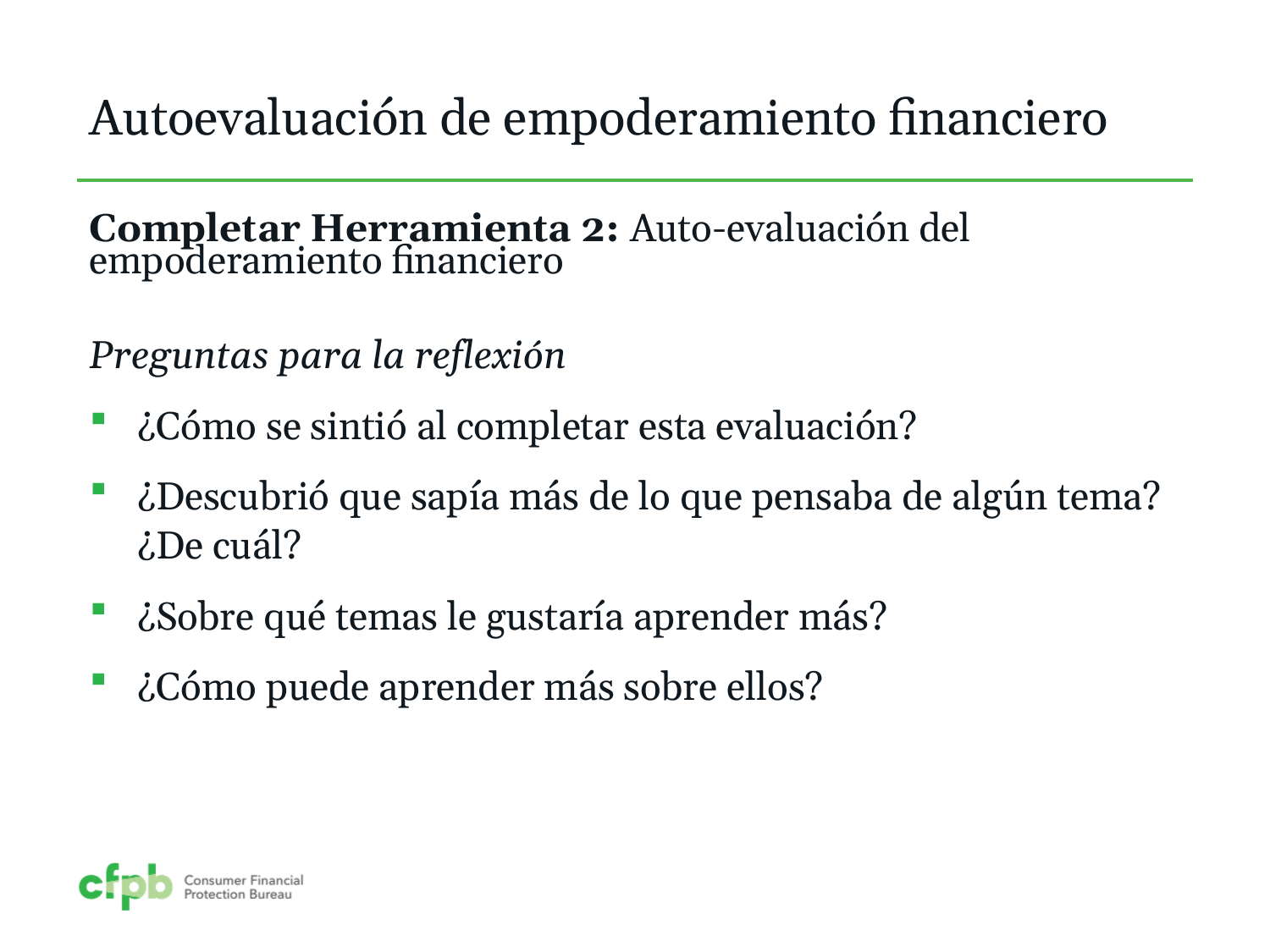

# Autoevaluación de empoderamiento financiero
Completar Herramienta 2: Auto-evaluación del empoderamiento financiero

Preguntas para la reflexión
¿Cómo se sintió al completar esta evaluación?
¿Descubrió que sapía más de lo que pensaba de algún tema? ¿De cuál?
¿Sobre qué temas le gustaría aprender más?
¿Cómo puede aprender más sobre ellos?